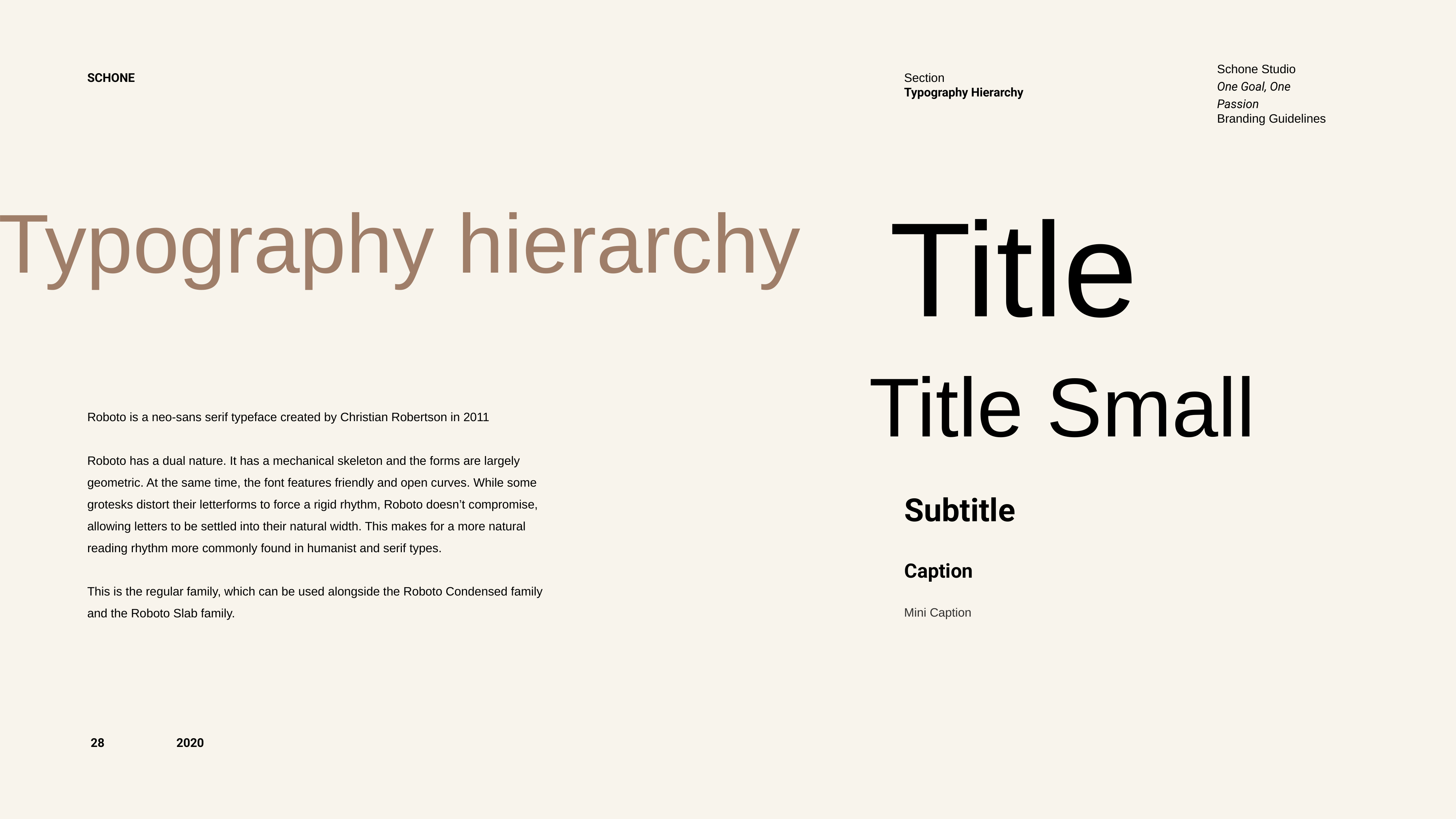

SCHONE
Section
Typography Hierarchy
Schone Studio
One Goal, One Passion
Branding Guidelines
Title
Typography hierarchy
Title Small
Roboto is a neo-sans serif typeface created by Christian Robertson in 2011

Roboto has a dual nature. It has a mechanical skeleton and the forms are largely geometric. At the same time, the font features friendly and open curves. While some grotesks distort their letterforms to force a rigid rhythm, Roboto doesn’t compromise, allowing letters to be settled into their natural width. This makes for a more natural reading rhythm more commonly found in humanist and serif types.

This is the regular family, which can be used alongside the Roboto Condensed family and the Roboto Slab family.
Subtitle
Caption
Mini Caption
28
2020